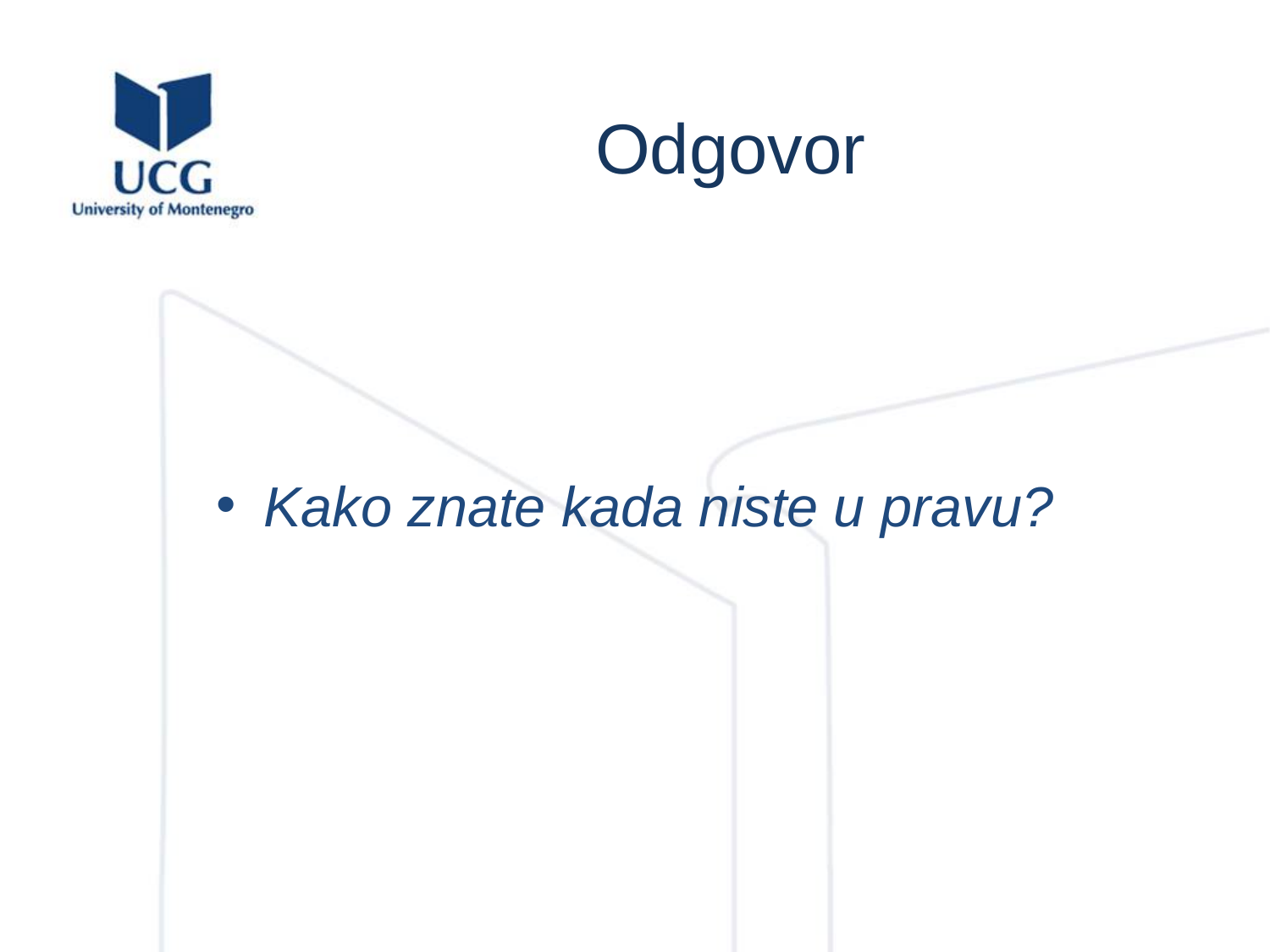

# Odgovor

Kako znate kada niste u pravu?